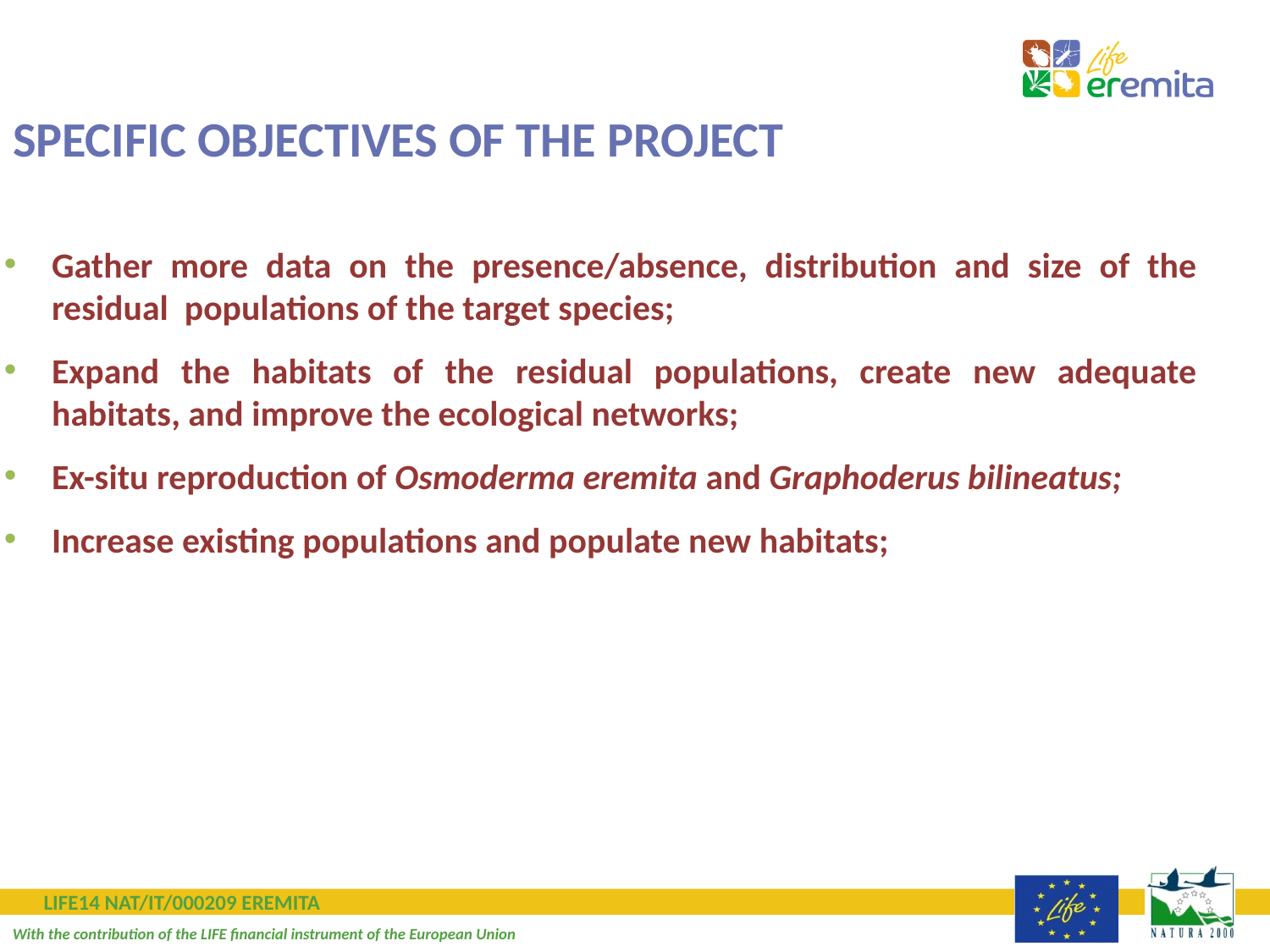

# SPECIFIC OBJECTIVES OF THE PROJECT
Gather more data on the presence/absence, distribution and size of the residual  populations of the target species;
Expand the habitats of the residual populations, create new adequate habitats, and improve the ecological networks;
Ex-situ reproduction of Osmoderma eremita and Graphoderus bilineatus;
Increase existing populations and populate new habitats;